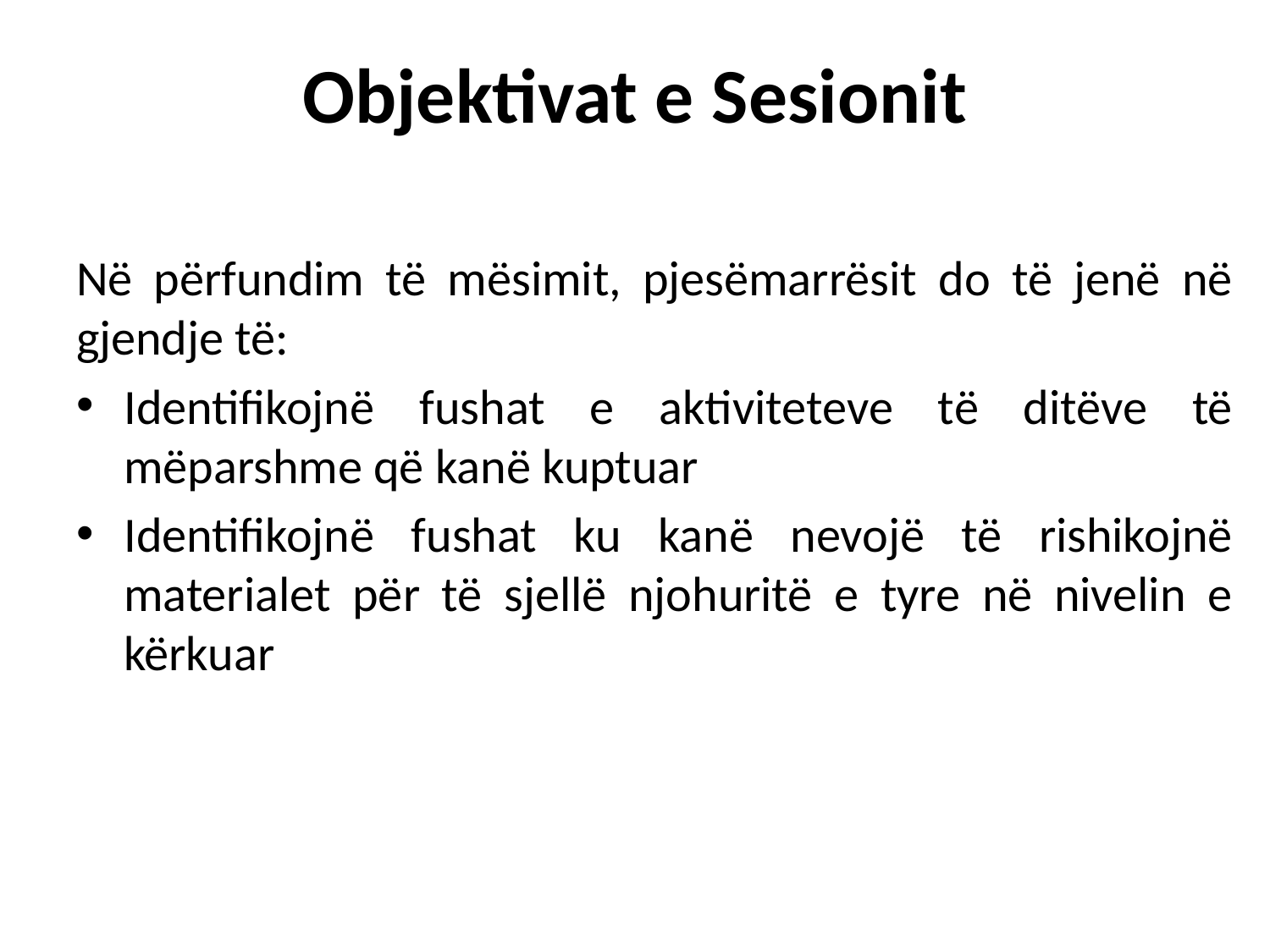

# Objektivat e Sesionit

Në përfundim të mësimit, pjesëmarrësit do të jenë në gjendje të:
Identifikojnë fushat e aktiviteteve të ditëve të mëparshme që kanë kuptuar
Identifikojnë fushat ku kanë nevojë të rishikojnë materialet për të sjellë njohuritë e tyre në nivelin e kërkuar